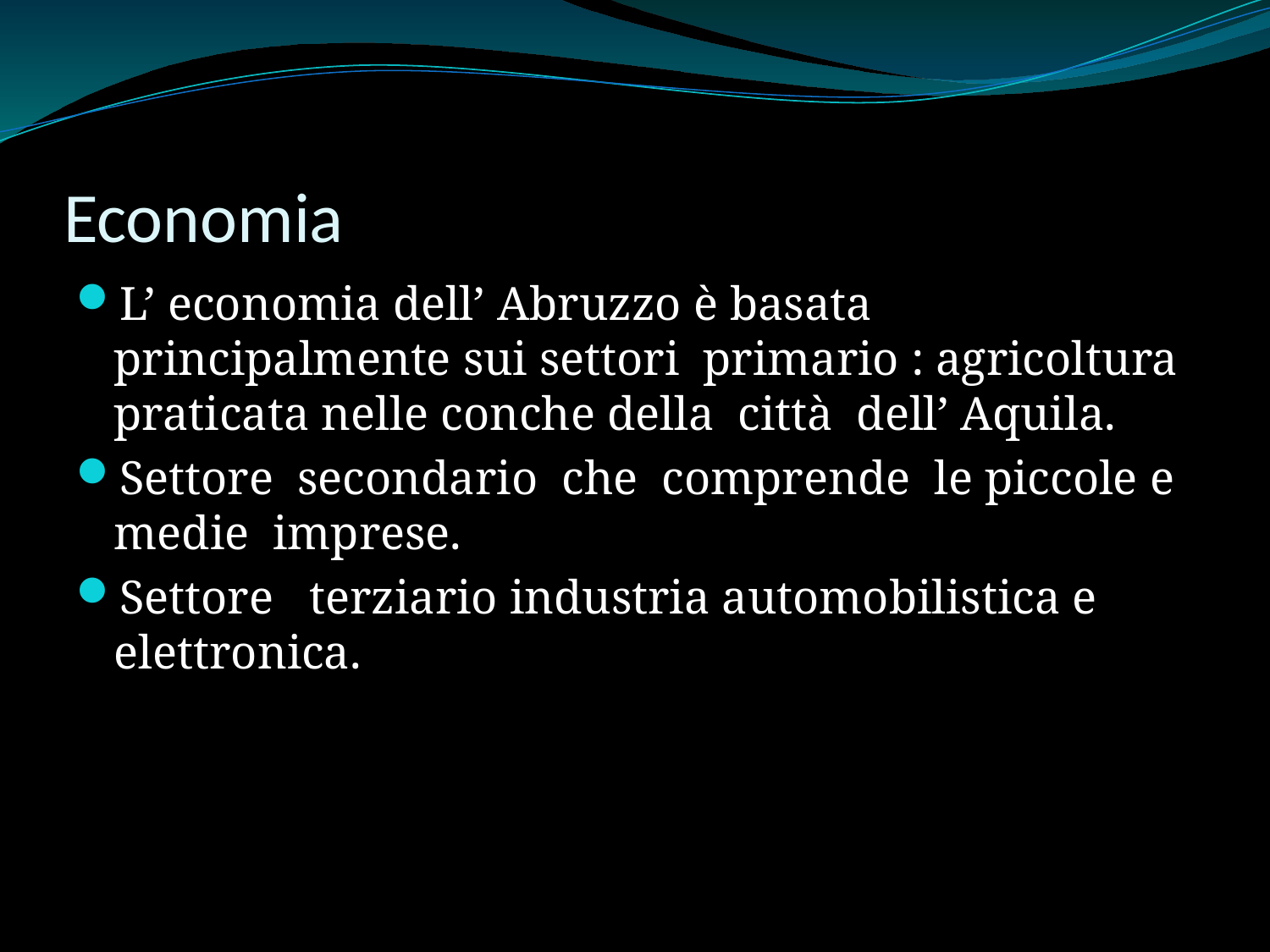

# Economia
L’ economia dell’ Abruzzo è basata principalmente sui settori  primario : agricoltura praticata nelle conche della  città  dell’ Aquila.
Settore  secondario  che  comprende  le piccole e medie  imprese.
Settore   terziario industria automobilistica e  elettronica.